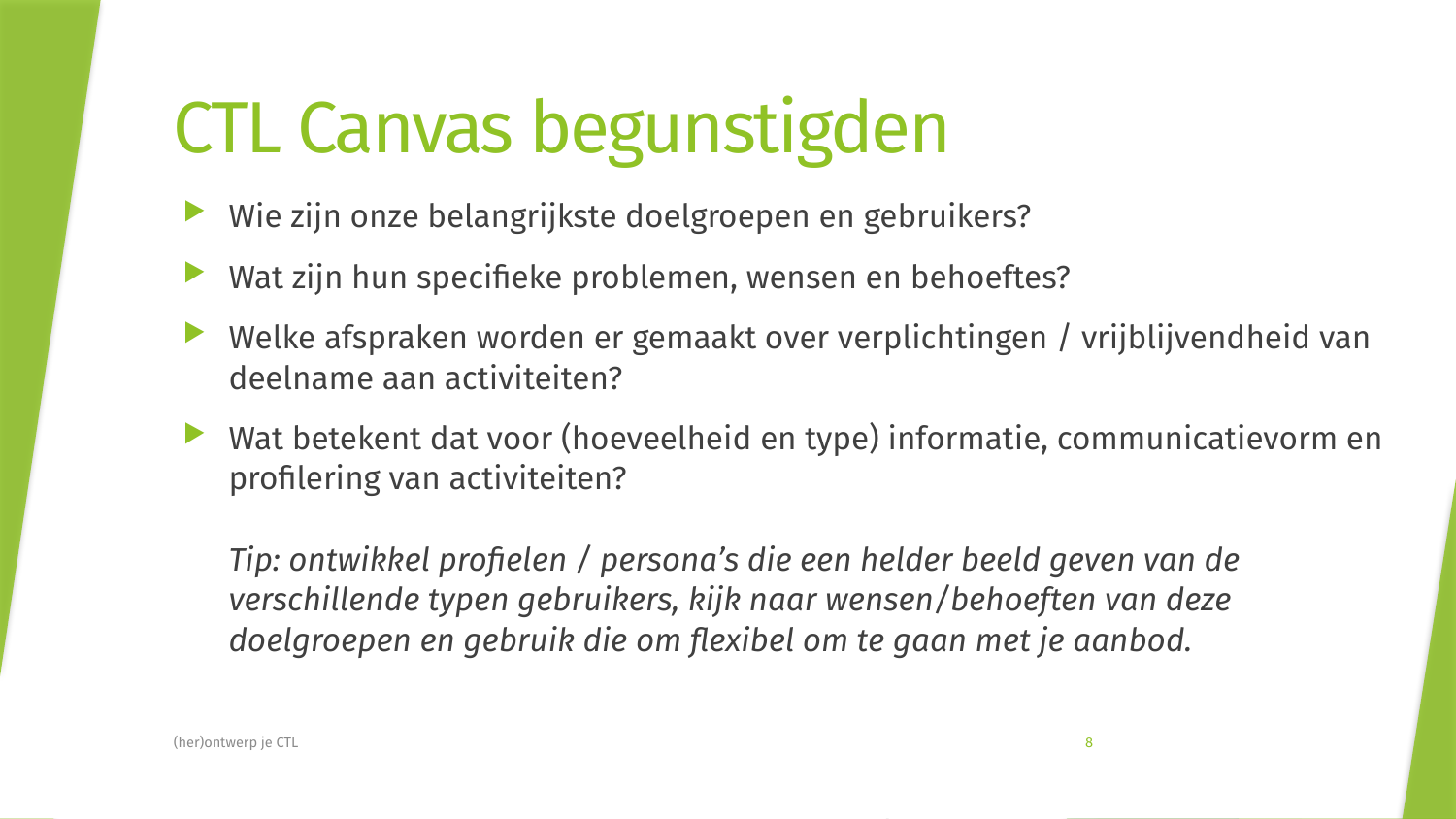

# CTL Canvas begunstigden
Wie zijn onze belangrijkste doelgroepen en gebruikers?
Wat zijn hun specifieke problemen, wensen en behoeftes?
Welke afspraken worden er gemaakt over verplichtingen / vrijblijvendheid van deelname aan activiteiten?
Wat betekent dat voor (hoeveelheid en type) informatie, communicatievorm en profilering van activiteiten?
Tip: ontwikkel profielen / persona’s die een helder beeld geven van de verschillende typen gebruikers, kijk naar wensen/behoeften van deze doelgroepen en gebruik die om flexibel om te gaan met je aanbod.

(her)ontwerp je CTL
8